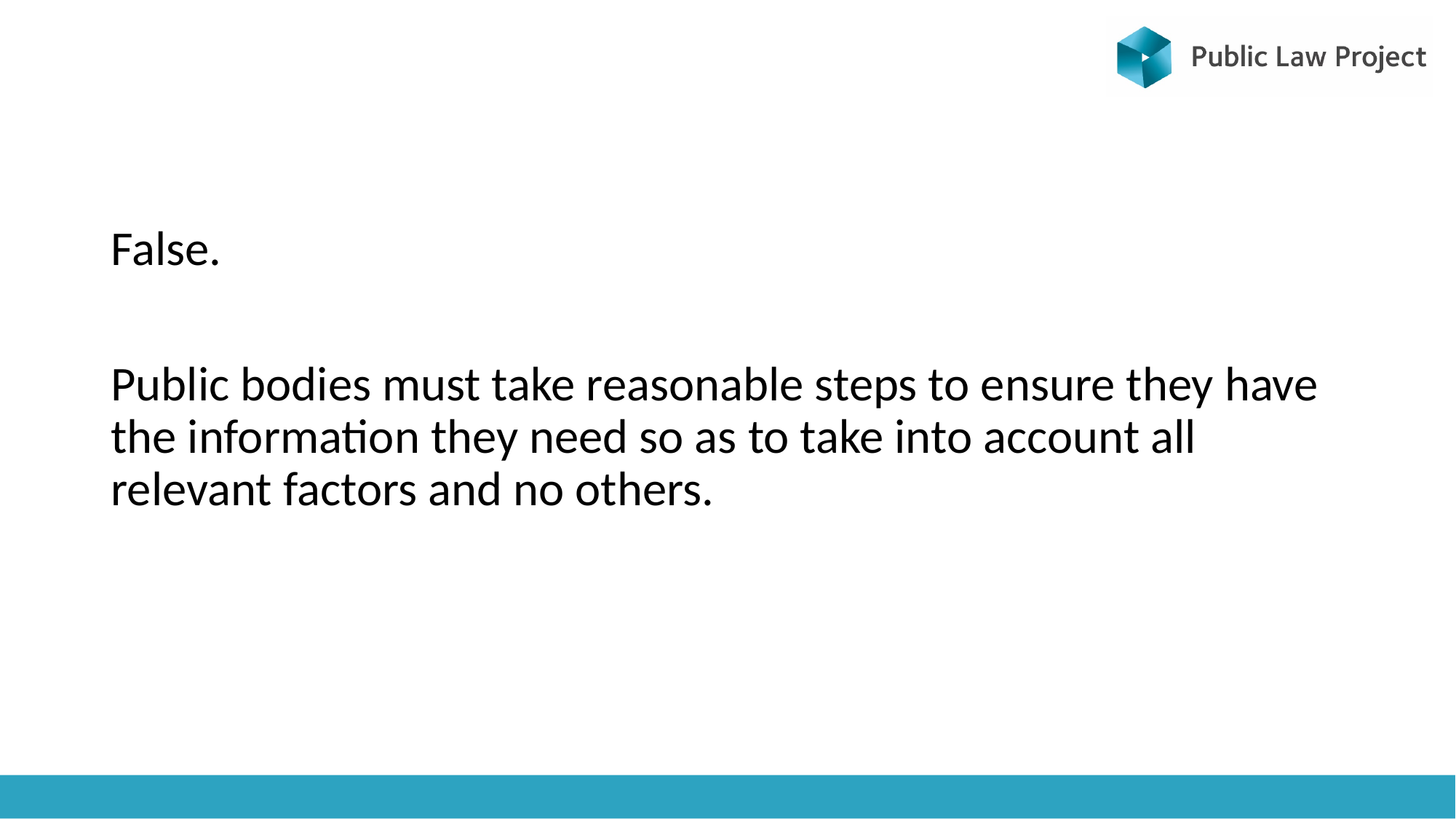

#
False.

Public bodies must take reasonable steps to ensure they have the information they need so as to take into account all relevant factors and no others.